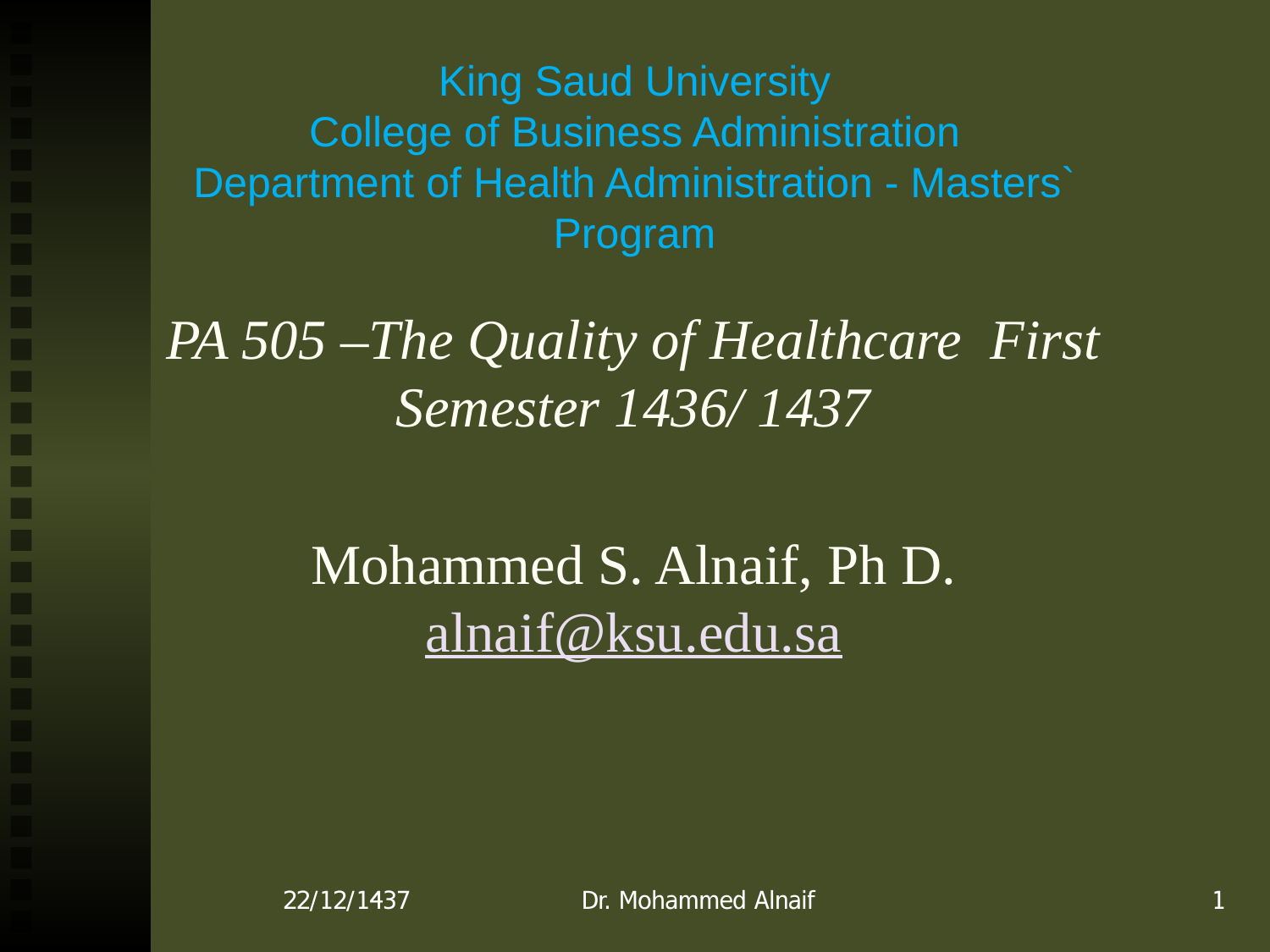

# King Saud University College of Business Administration Department of Health Administration - Masters` Program
PA 505 –The Quality of Healthcare  First Semester 1436/ 1437

Mohammed S. Alnaif, Ph D.
alnaif@ksu.edu.sa
22/12/1437
Dr. Mohammed Alnaif
1